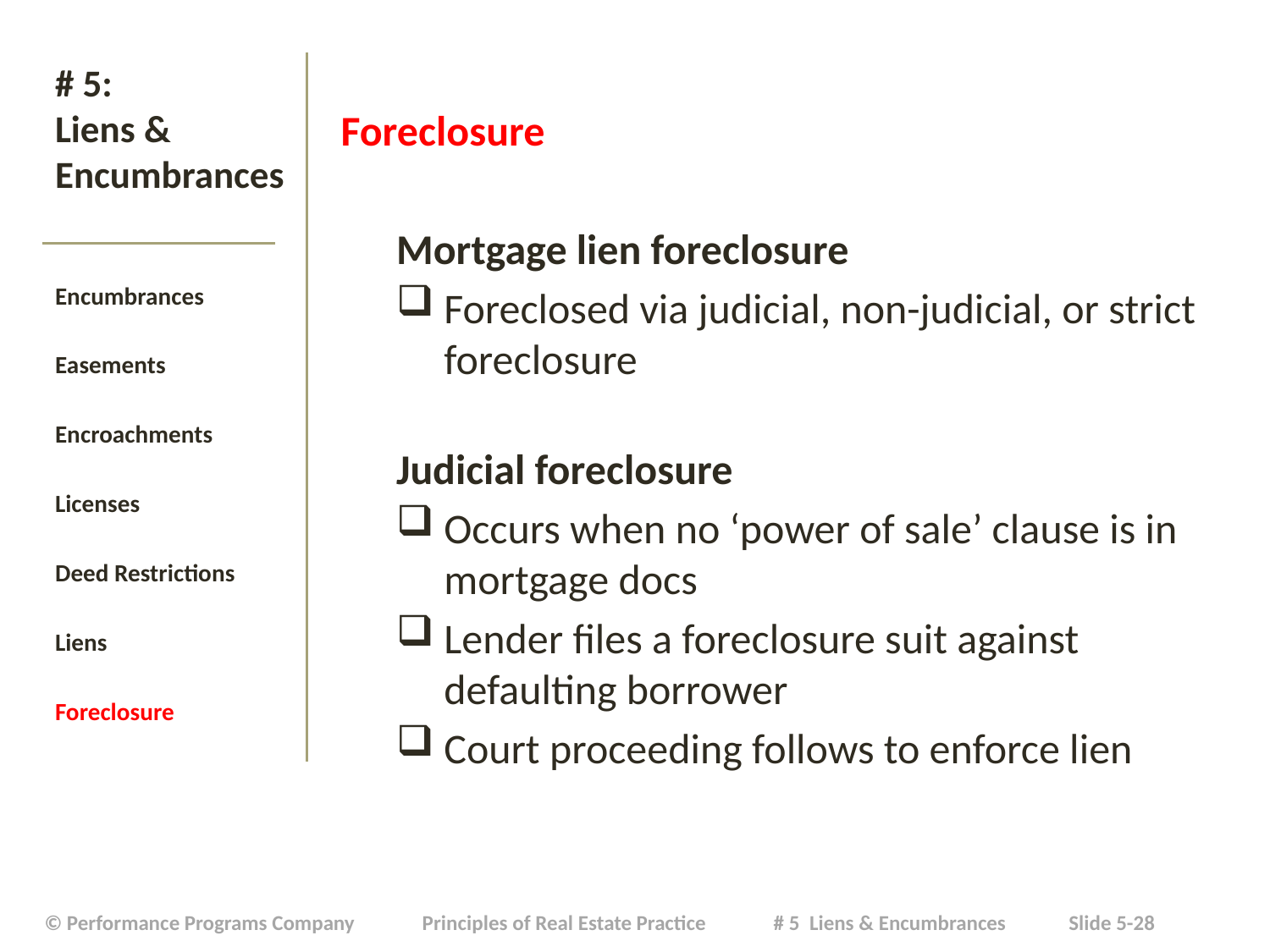

Foreclosure

Mortgage lien foreclosure
Foreclosed via judicial, non-judicial, or strict foreclosure
Judicial foreclosure
Occurs when no ‘power of sale’ clause is in mortgage docs
Lender files a foreclosure suit against defaulting borrower
Court proceeding follows to enforce lien
# # 5: Liens & Encumbrances

Encumbrances

Easements

Encroachments

Licenses

Deed Restrictions

Liens

Foreclosure

| © Performance Programs Company Principles of Real Estate Practice # 5 Liens & Encumbrances Slide 5-28 |
| --- |